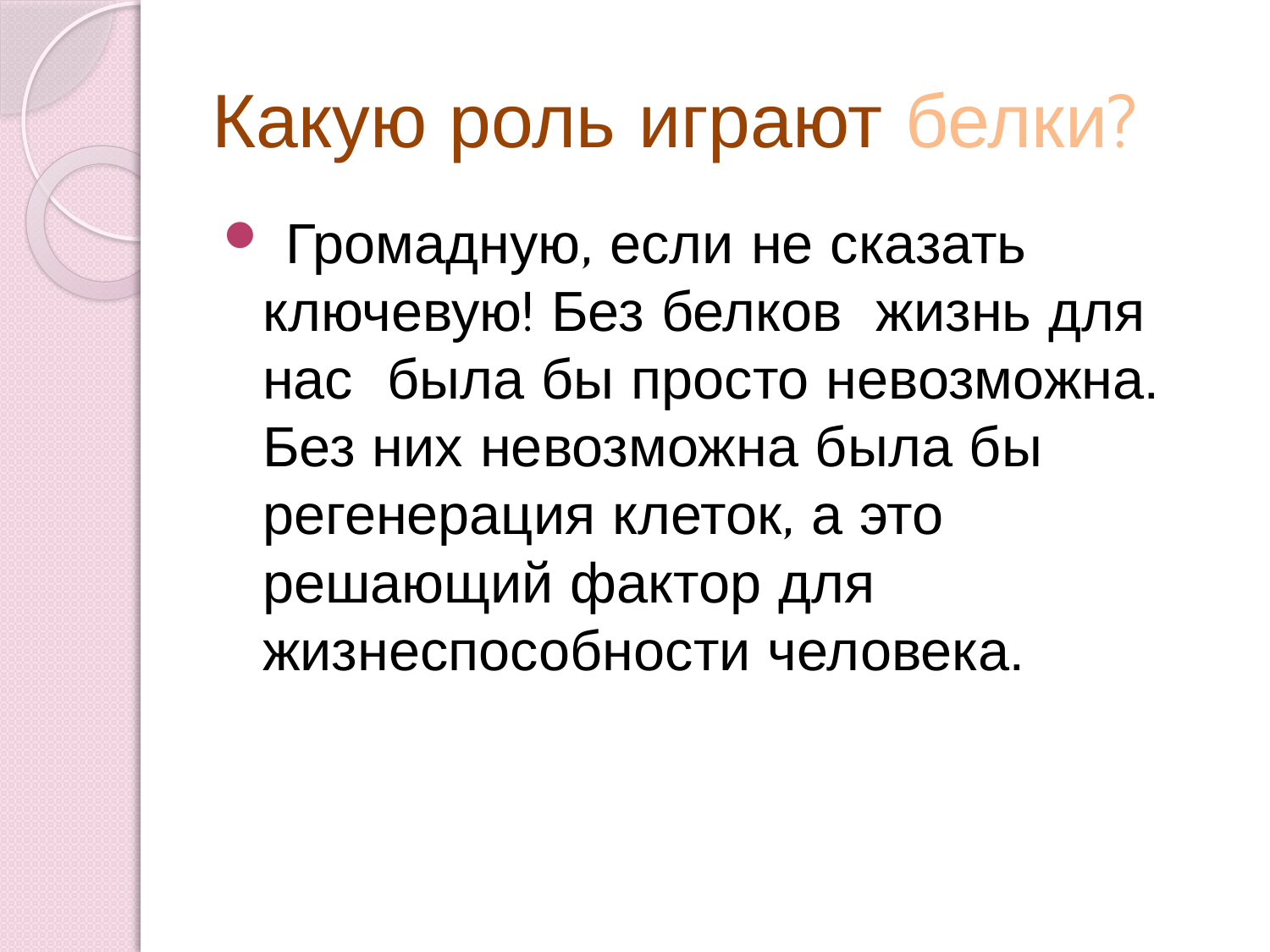

# Какую роль играют белки?
 Громадную, если не сказать ключевую! Без белков  жизнь для нас  была бы просто невозможна. Без них невозможна была бы  регенерация клеток, а это решающий фактор для жизнеспособности человека.